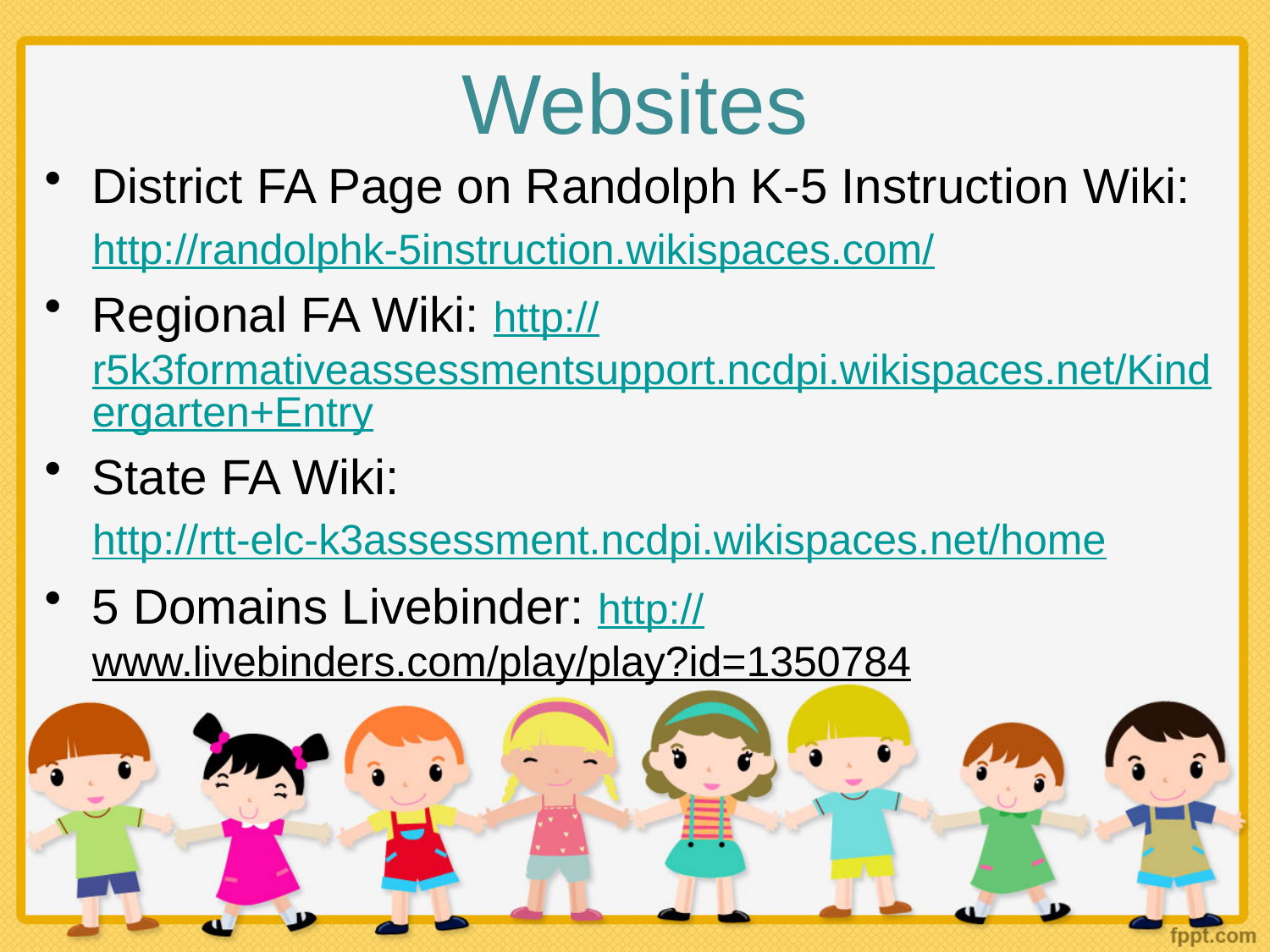

# Websites
District FA Page on Randolph K-5 Instruction Wiki:
http://randolphk-5instruction.wikispaces.com/
Regional FA Wiki: http://r5k3formativeassessmentsupport.ncdpi.wikispaces.net/Kindergarten+Entry
State FA Wiki:
http://rtt-elc-k3assessment.ncdpi.wikispaces.net/home
5 Domains Livebinder: http://www.livebinders.com/play/play?id=1350784